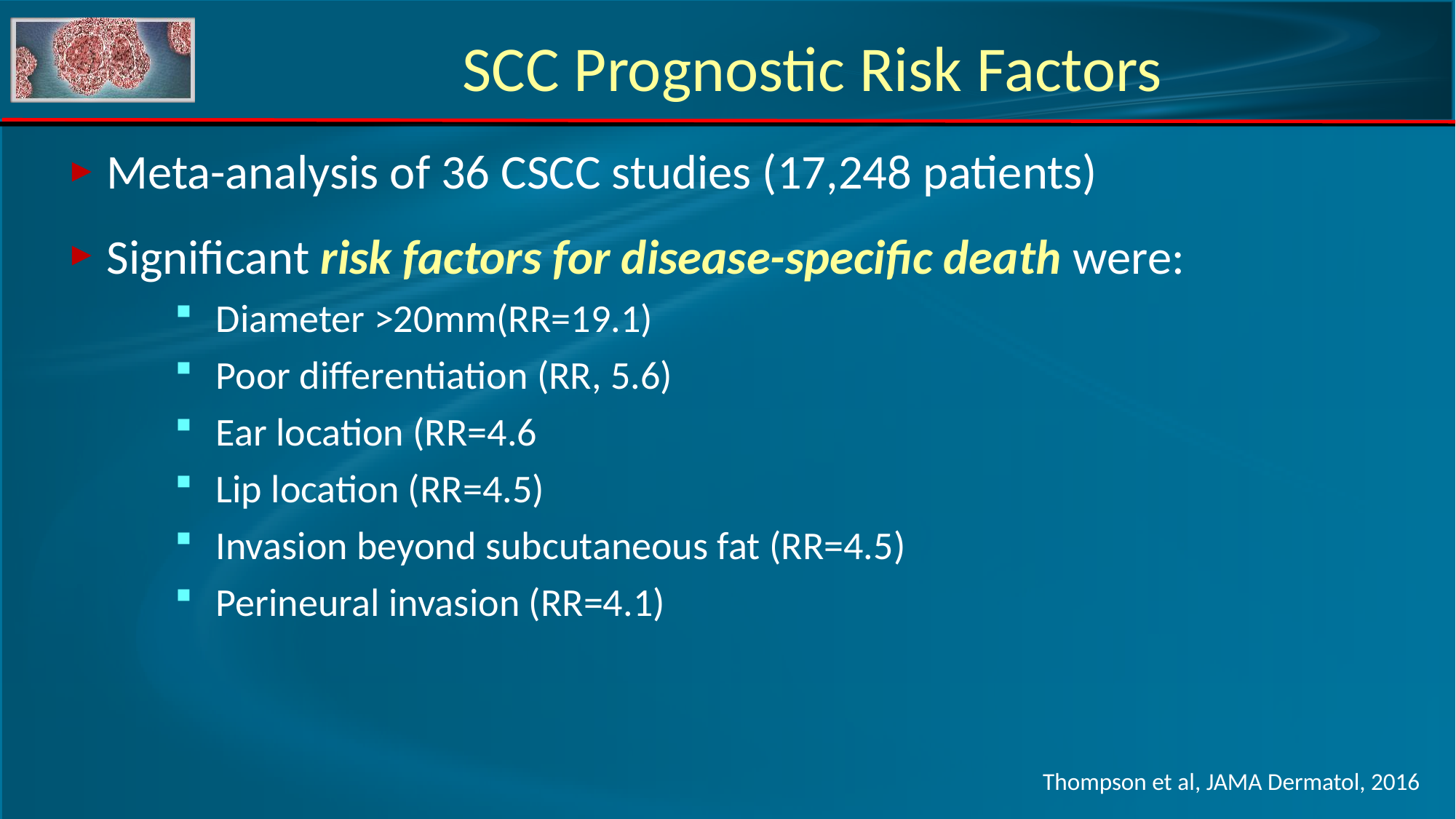

SCC Prognostic Risk Factors
Meta-analysis of 36 CSCC studies (17,248 patients)
Significant risk factors for disease-specific death were:
Diameter >20mm(RR=19.1)
Poor differentiation (RR, 5.6)
Ear location (RR=4.6
Lip location (RR=4.5)
Invasion beyond subcutaneous fat (RR=4.5)
Perineural invasion (RR=4.1)

Thompson et al, JAMA Dermatol, 2016